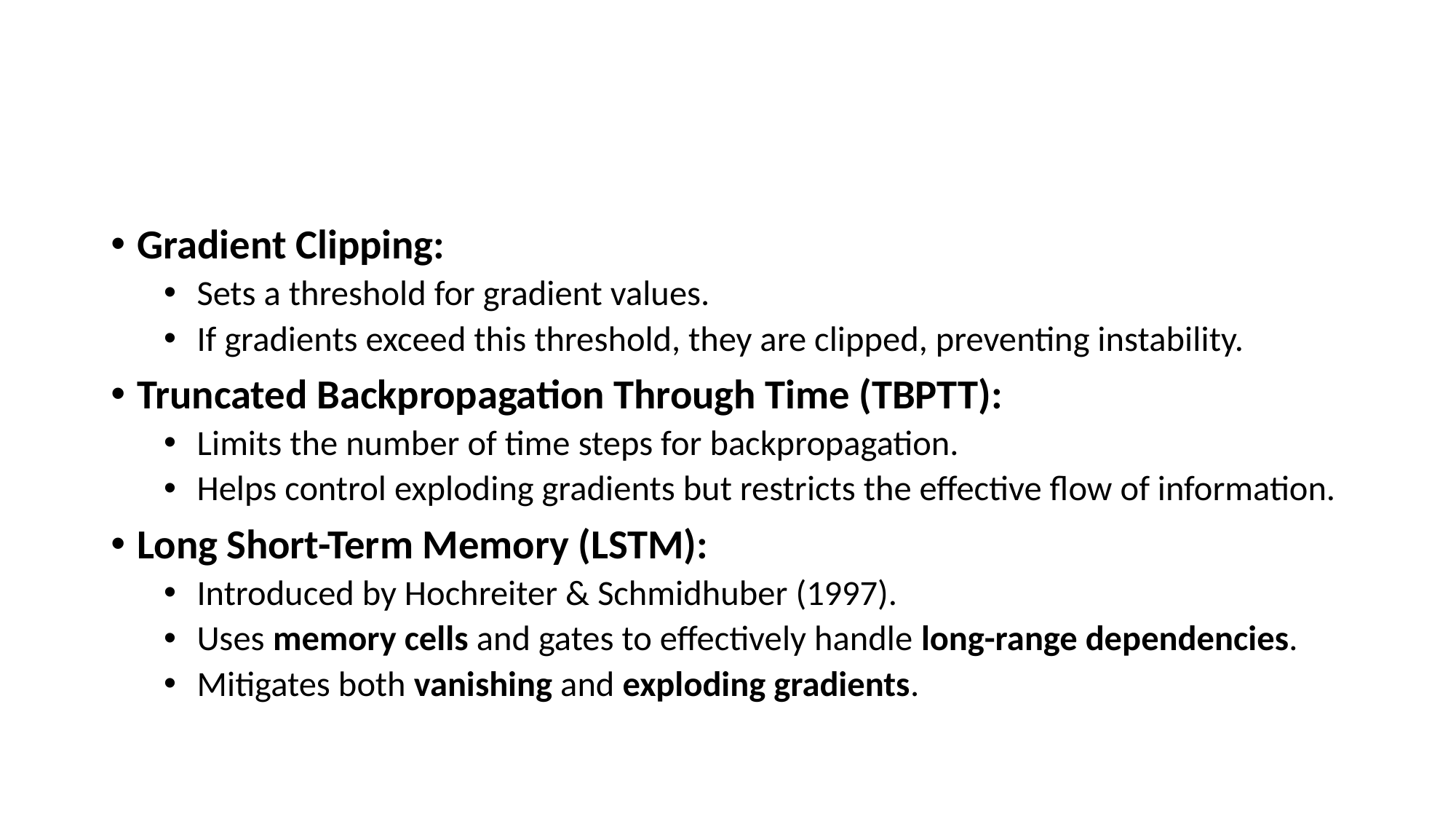

#
Gradient Clipping:
Sets a threshold for gradient values.
If gradients exceed this threshold, they are clipped, preventing instability.
Truncated Backpropagation Through Time (TBPTT):
Limits the number of time steps for backpropagation.
Helps control exploding gradients but restricts the effective flow of information.
Long Short-Term Memory (LSTM):
Introduced by Hochreiter & Schmidhuber (1997).
Uses memory cells and gates to effectively handle long-range dependencies.
Mitigates both vanishing and exploding gradients.